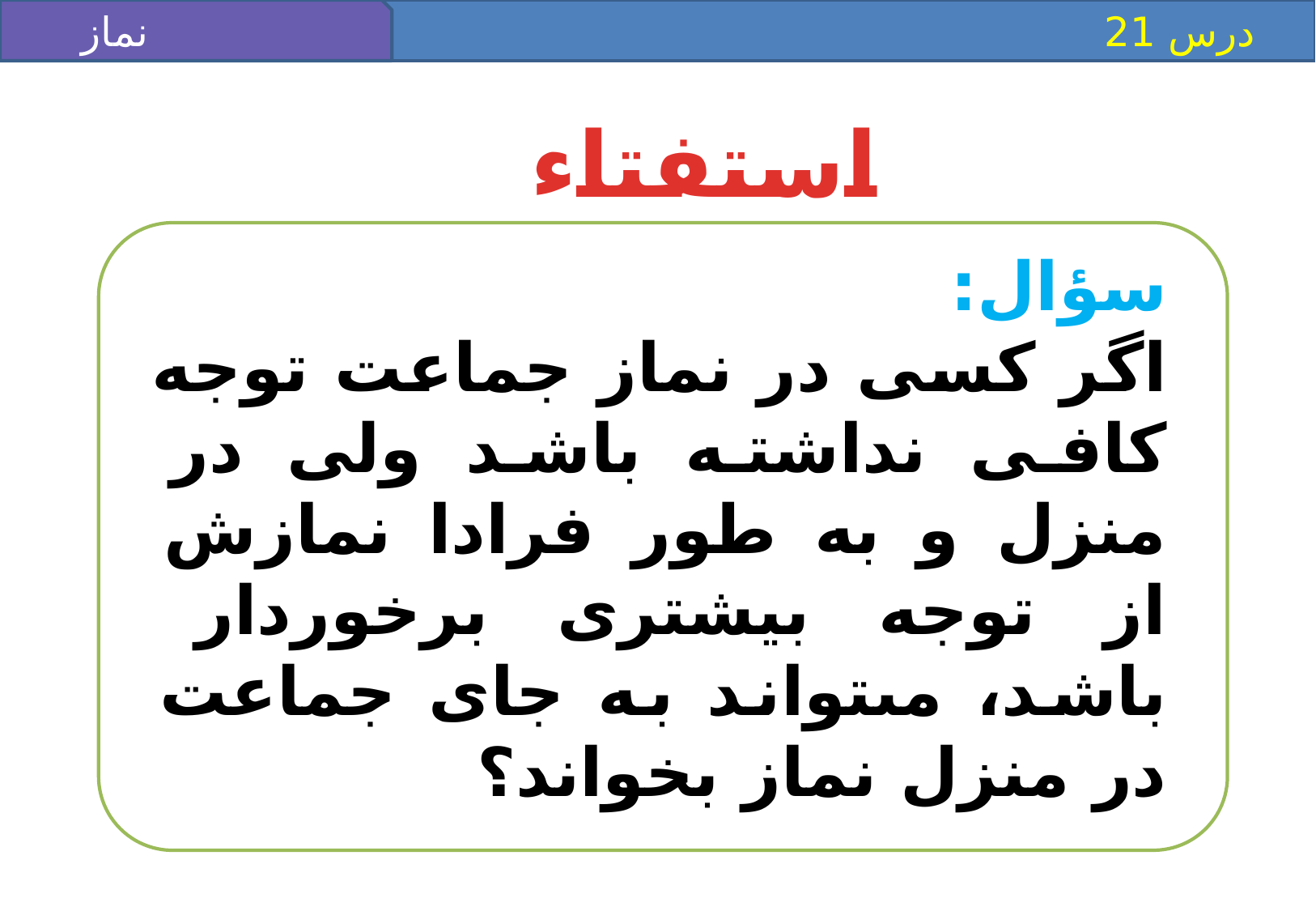

نماز جماعت(1)
 درس 21
استفتاء

سؤال:
اگر كسى در نماز جماعت توجه كافى نداشته باشد ولى در منزل و به طور فرادا نمازش از توجه بيشترى برخوردار باشد، مى‏تواند به جاى جماعت در منزل نماز بخواند؟